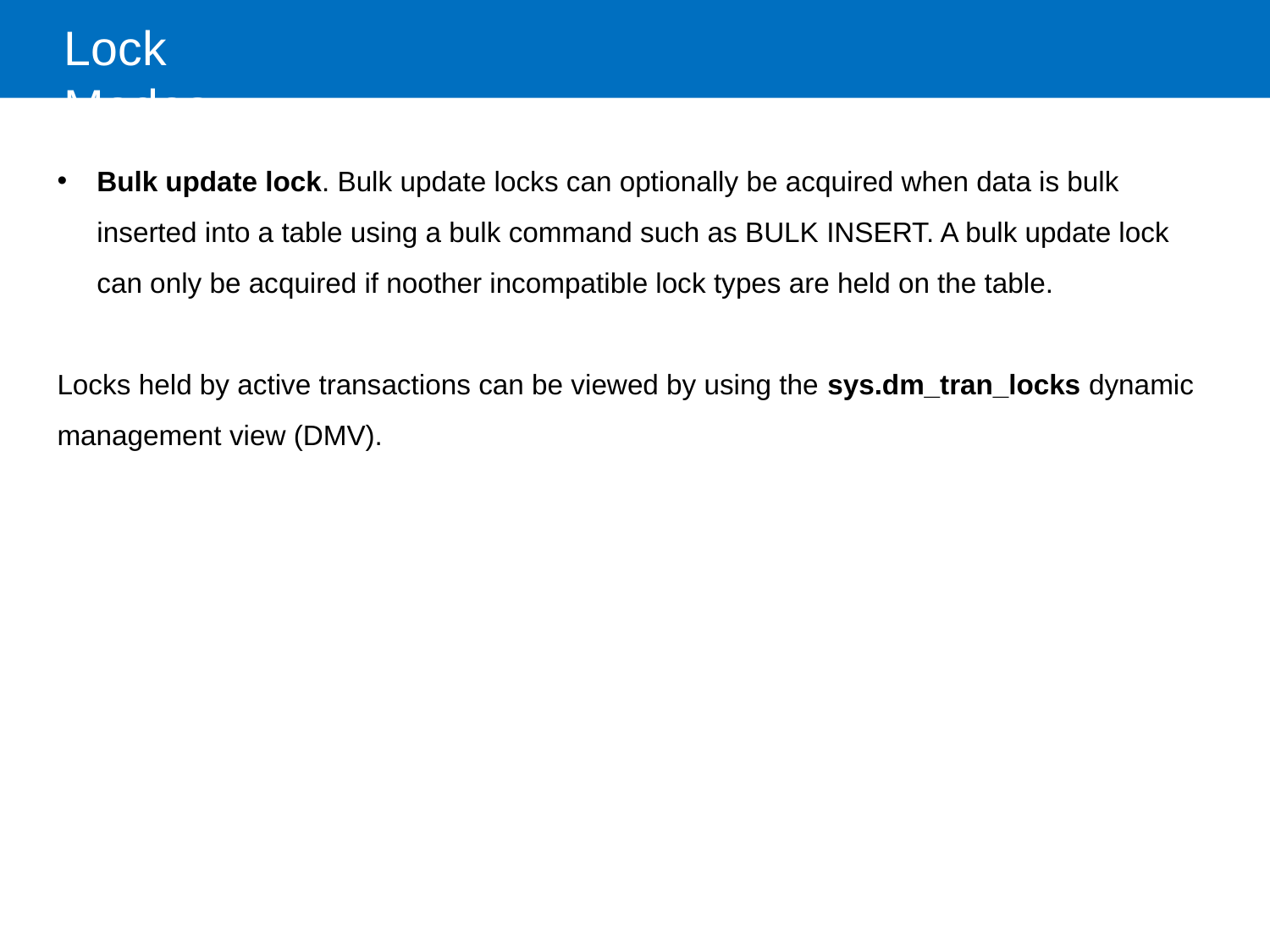

# Lock Modes
Bulk update lock. Bulk update locks can optionally be acquired when data is bulk inserted into a table using a bulk command such as BULK INSERT. A bulk update lock can only be acquired if noother incompatible lock types are held on the table.

Locks held by active transactions can be viewed by using the sys.dm_tran_locks dynamic management view (DMV).